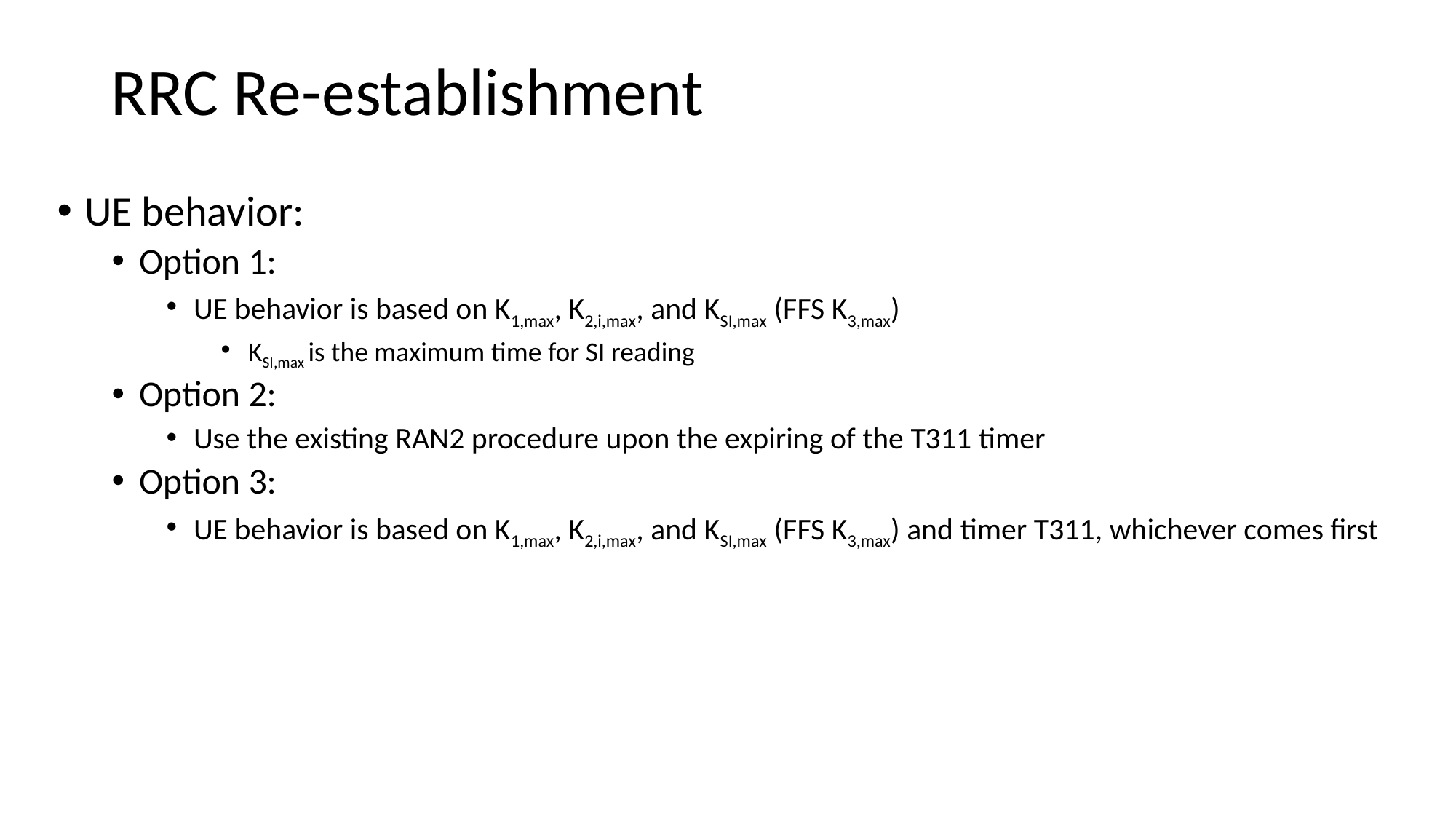

# RRC Re-establishment
UE behavior:
Option 1:
UE behavior is based on K1,max, K2,i,max, and KSI,max (FFS K3,max)
KSI,max is the maximum time for SI reading
Option 2:
Use the existing RAN2 procedure upon the expiring of the T311 timer
Option 3:
UE behavior is based on K1,max, K2,i,max, and KSI,max (FFS K3,max) and timer T311, whichever comes first